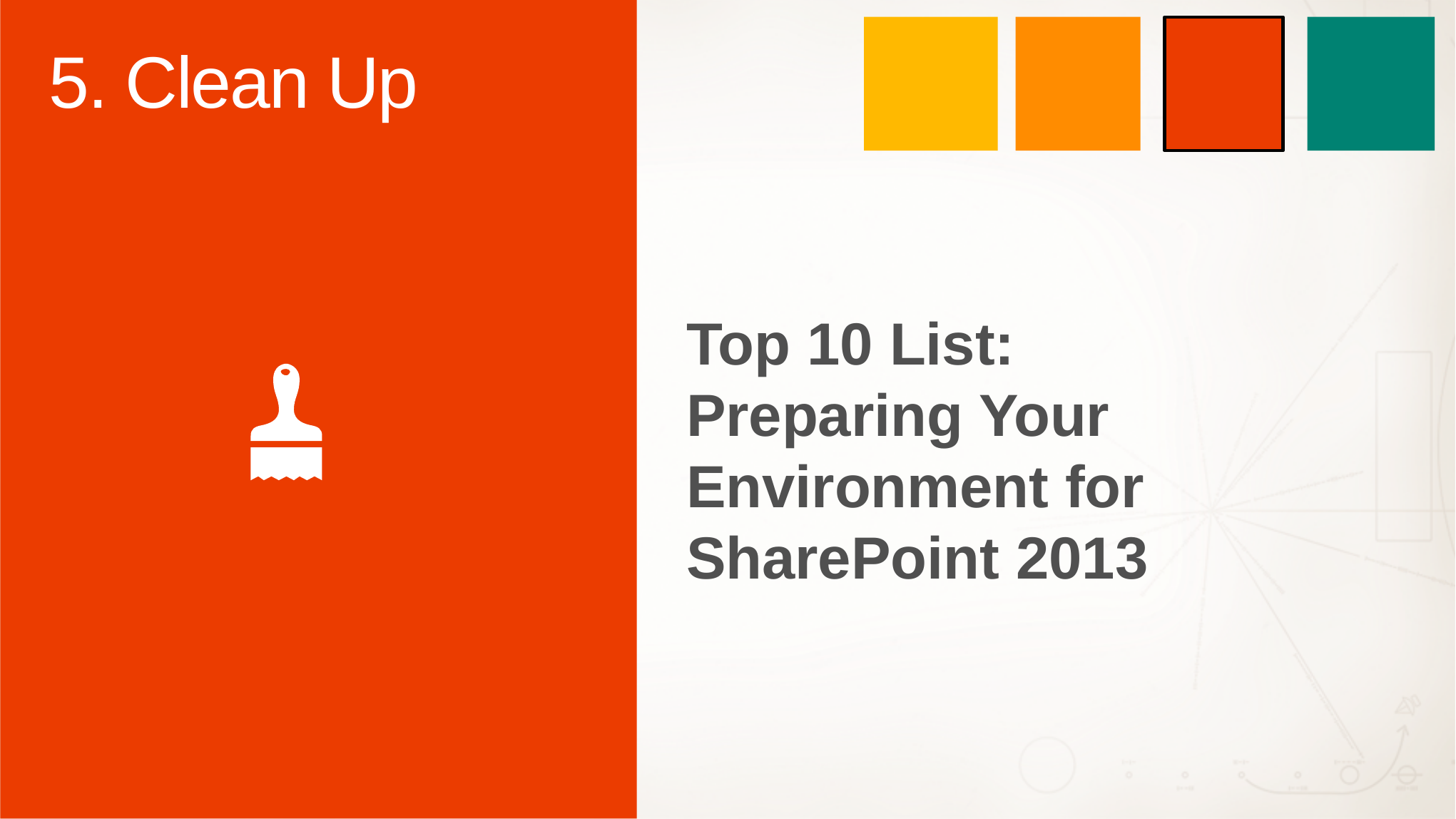

# 5. Clean Up
Top 10 List:
Preparing Your Environment for SharePoint 2013